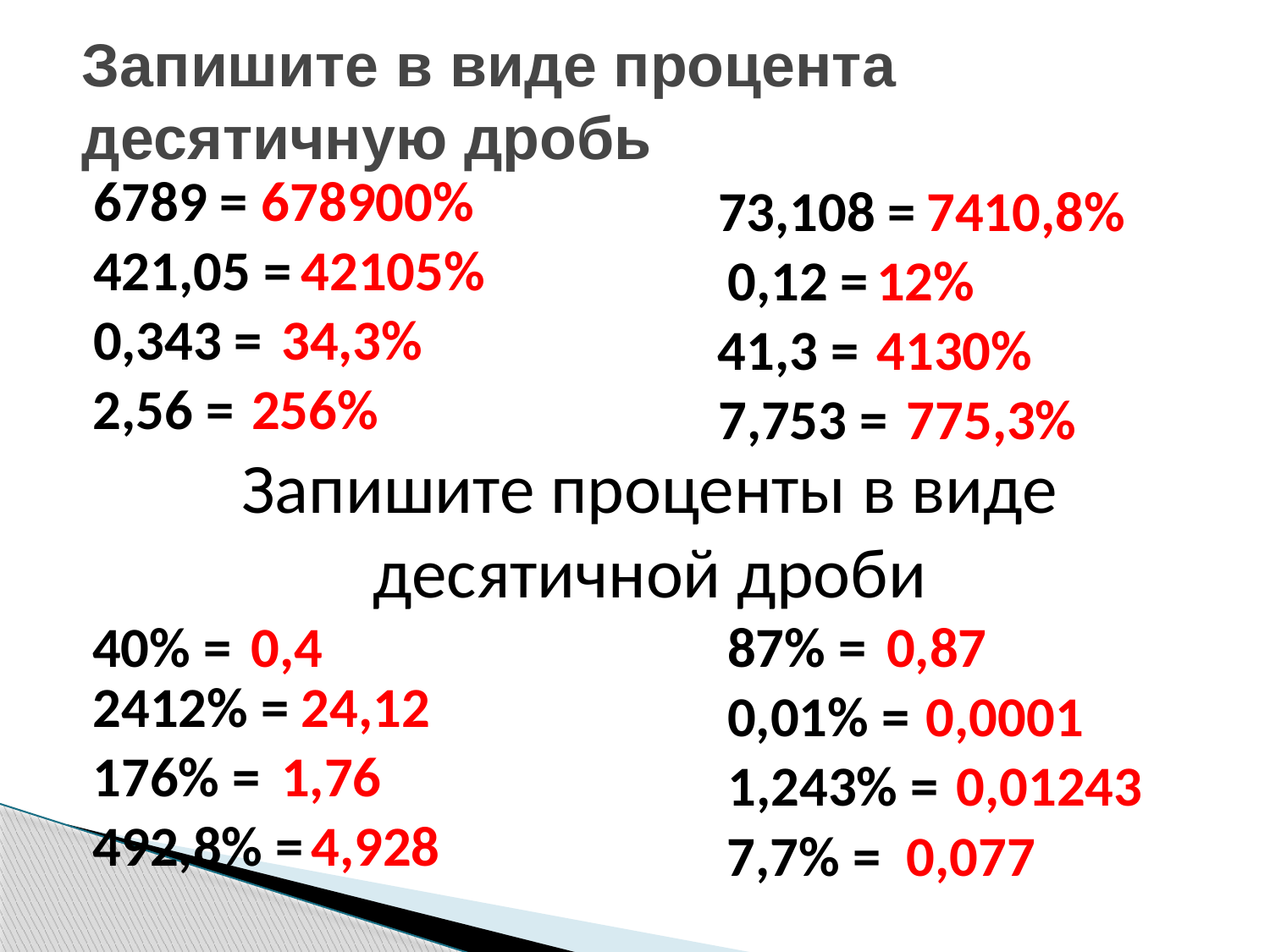

# Запишите в виде процента десятичную дробь
6789 =
678900%
73,108 =
7410,8%
421,05 =
42105%
0,12 =
12%
0,343 =
34,3%
41,3 =
4130%
2,56 =
256%
7,753 =
775,3%
Запишите проценты в виде десятичной дроби
40% =
0,4
87% =
0,87
2412% =
24,12
0,01% =
0,0001
176% =
1,76
1,243% =
0,01243
492,8% =
4,928
7,7% =
0,077